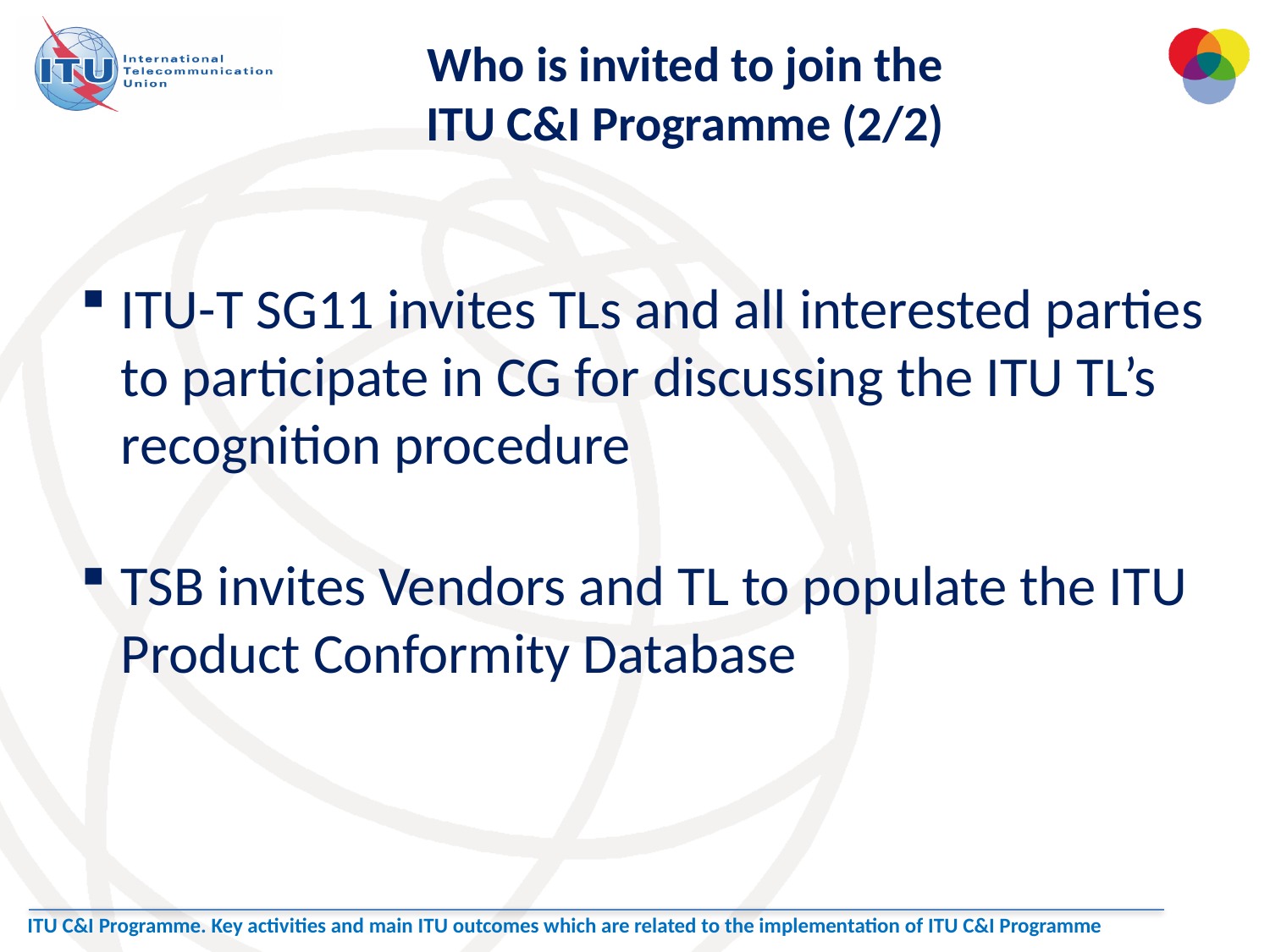

Who is invited to join the
ITU C&I Programme (2/2)
ITU-T SG11 invites TLs and all interested parties to participate in CG for discussing the ITU TL’s recognition procedure
TSB invites Vendors and TL to populate the ITU Product Conformity Database